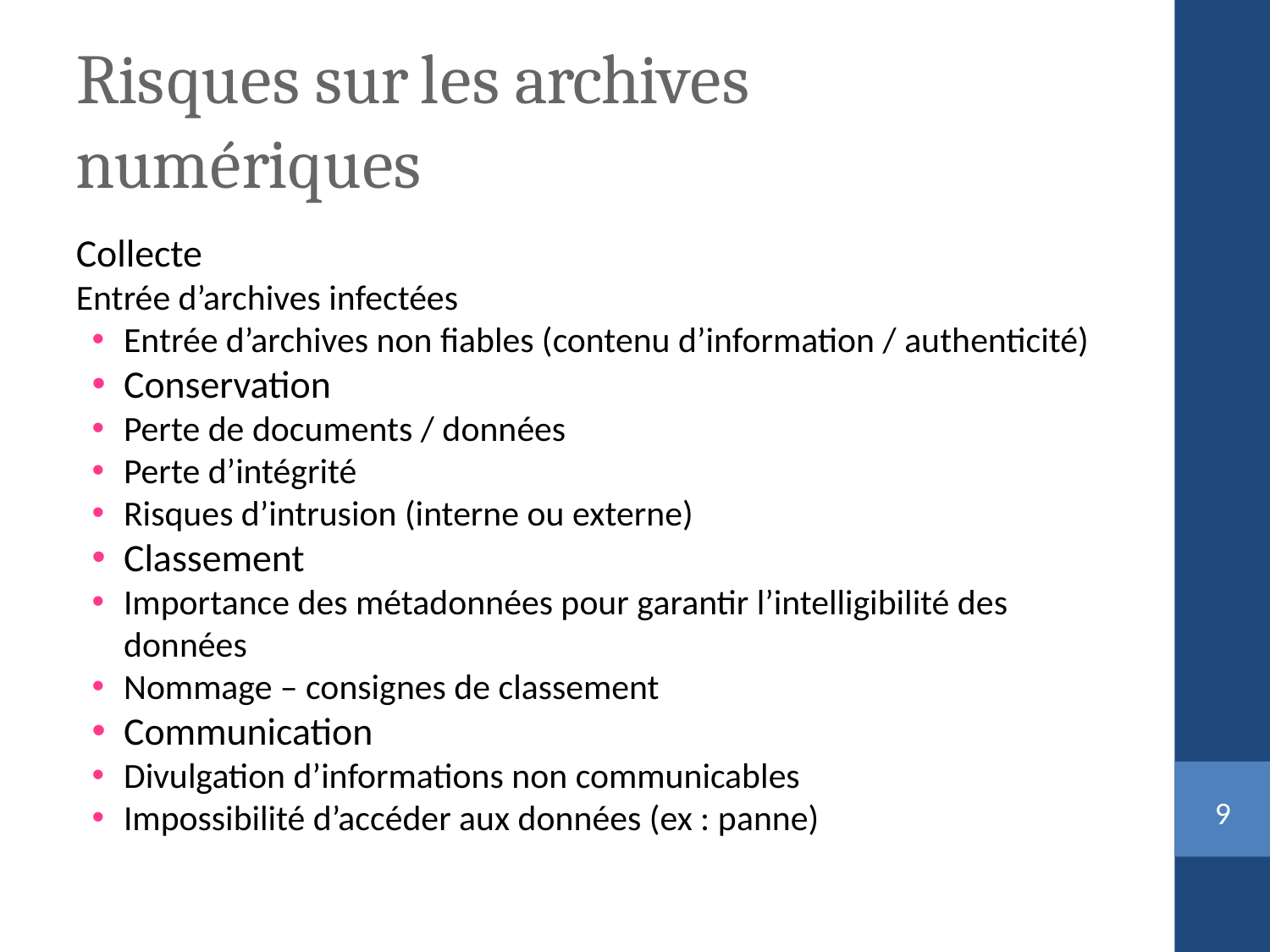

Risques sur les archives numériques
Collecte
Entrée d’archives infectées
Entrée d’archives non fiables (contenu d’information / authenticité)
Conservation
Perte de documents / données
Perte d’intégrité
Risques d’intrusion (interne ou externe)
Classement
Importance des métadonnées pour garantir l’intelligibilité des données
Nommage – consignes de classement
Communication
Divulgation d’informations non communicables
Impossibilité d’accéder aux données (ex : panne)
9